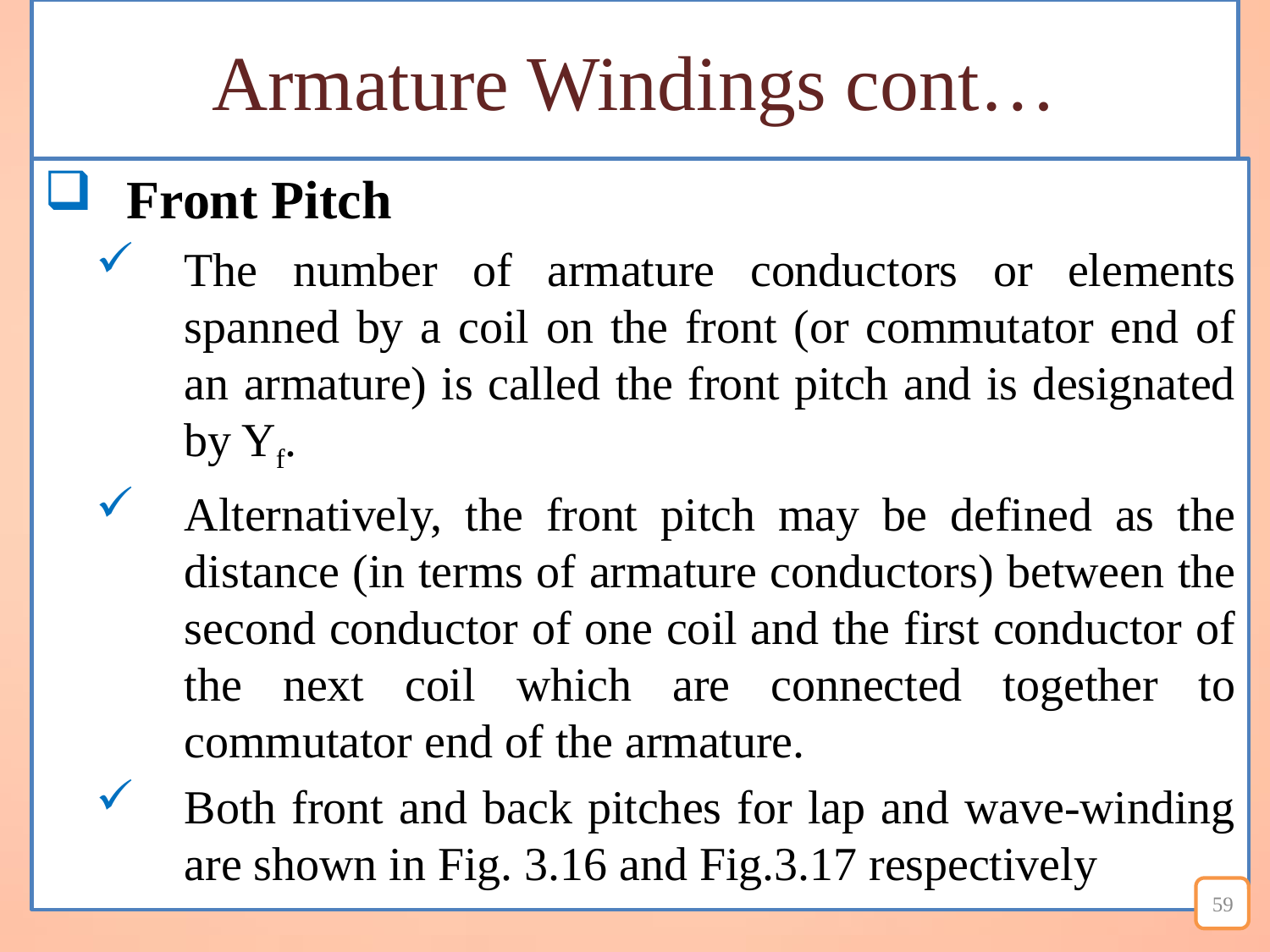

# Armature Windings cont…
Front Pitch
The number of armature conductors or elements spanned by a coil on the front (or commutator end of an armature) is called the front pitch and is designated by Yf.
Alternatively, the front pitch may be defined as the distance (in terms of armature conductors) between the second conductor of one coil and the first conductor of the next coil which are connected together to commutator end of the armature.
Both front and back pitches for lap and wave-winding are shown in Fig. 3.16 and Fig.3.17 respectively
59